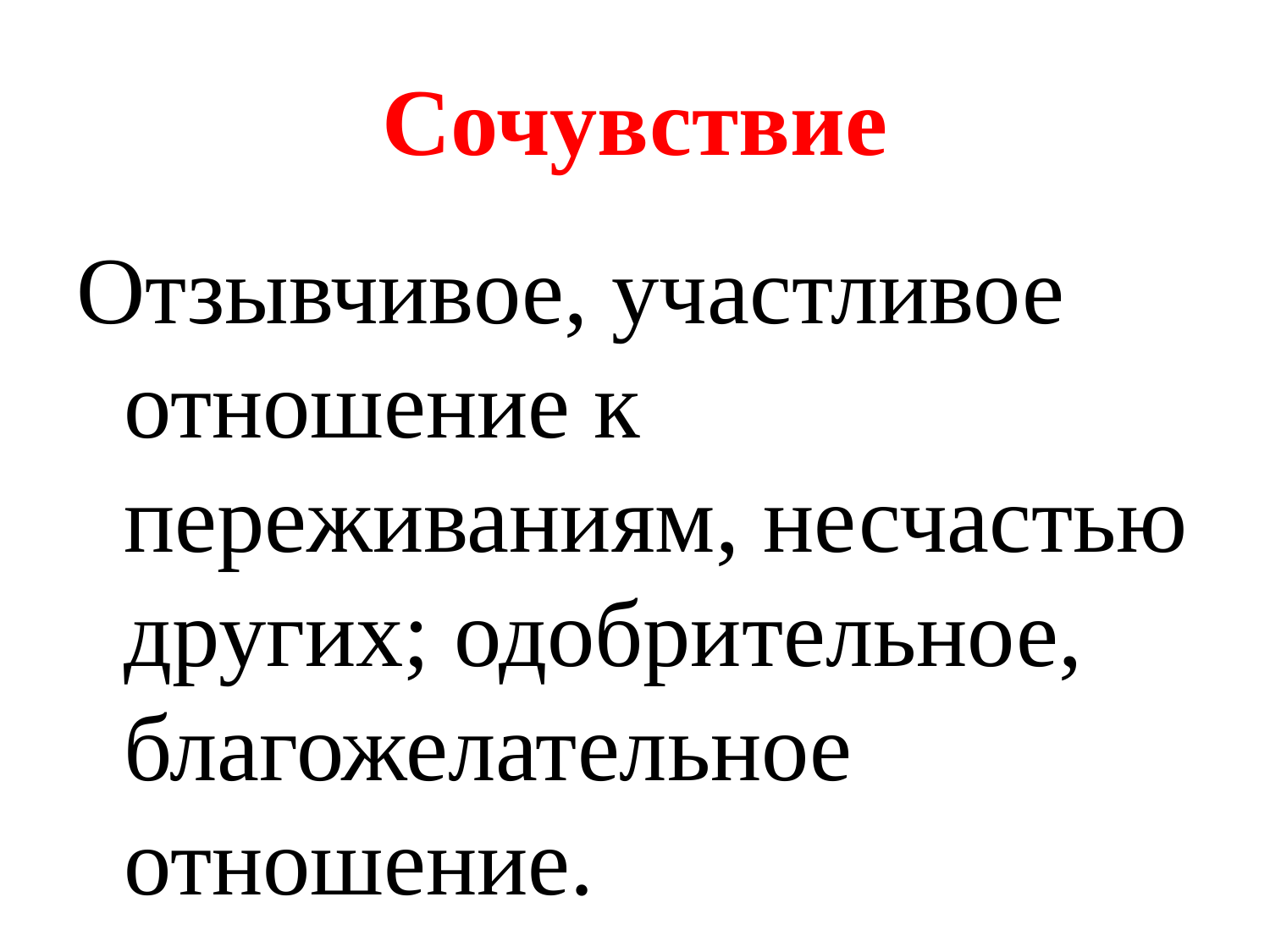

# Сочувствие
Отзывчивое, участливое отношение к переживаниям, несчастью других; одобрительное, благожелательное отношение.